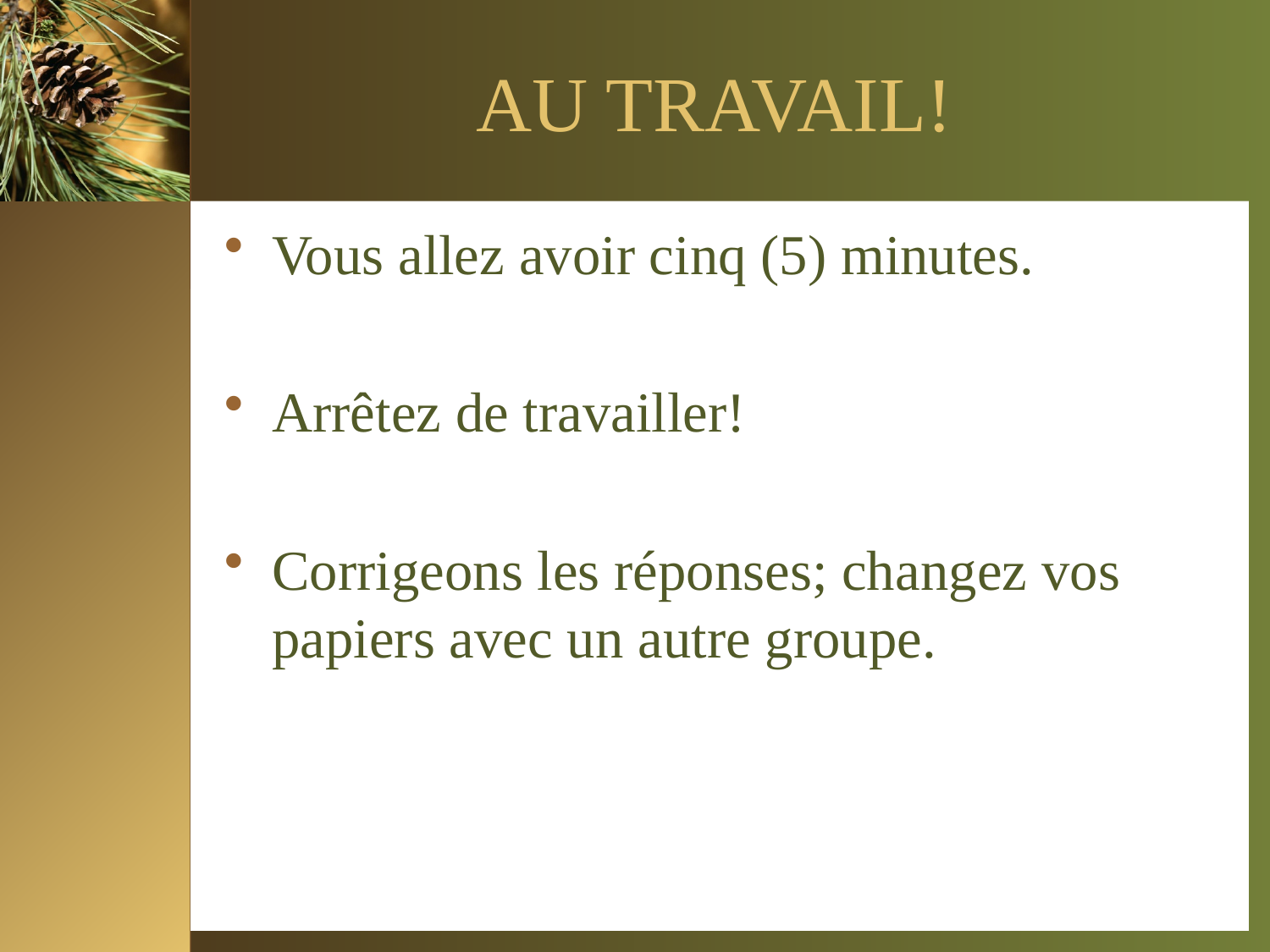

# AU TRAVAIL!
Vous allez avoir cinq (5) minutes.

Arrêtez de travailler!

Corrigeons les réponses; changez vos papiers avec un autre groupe.